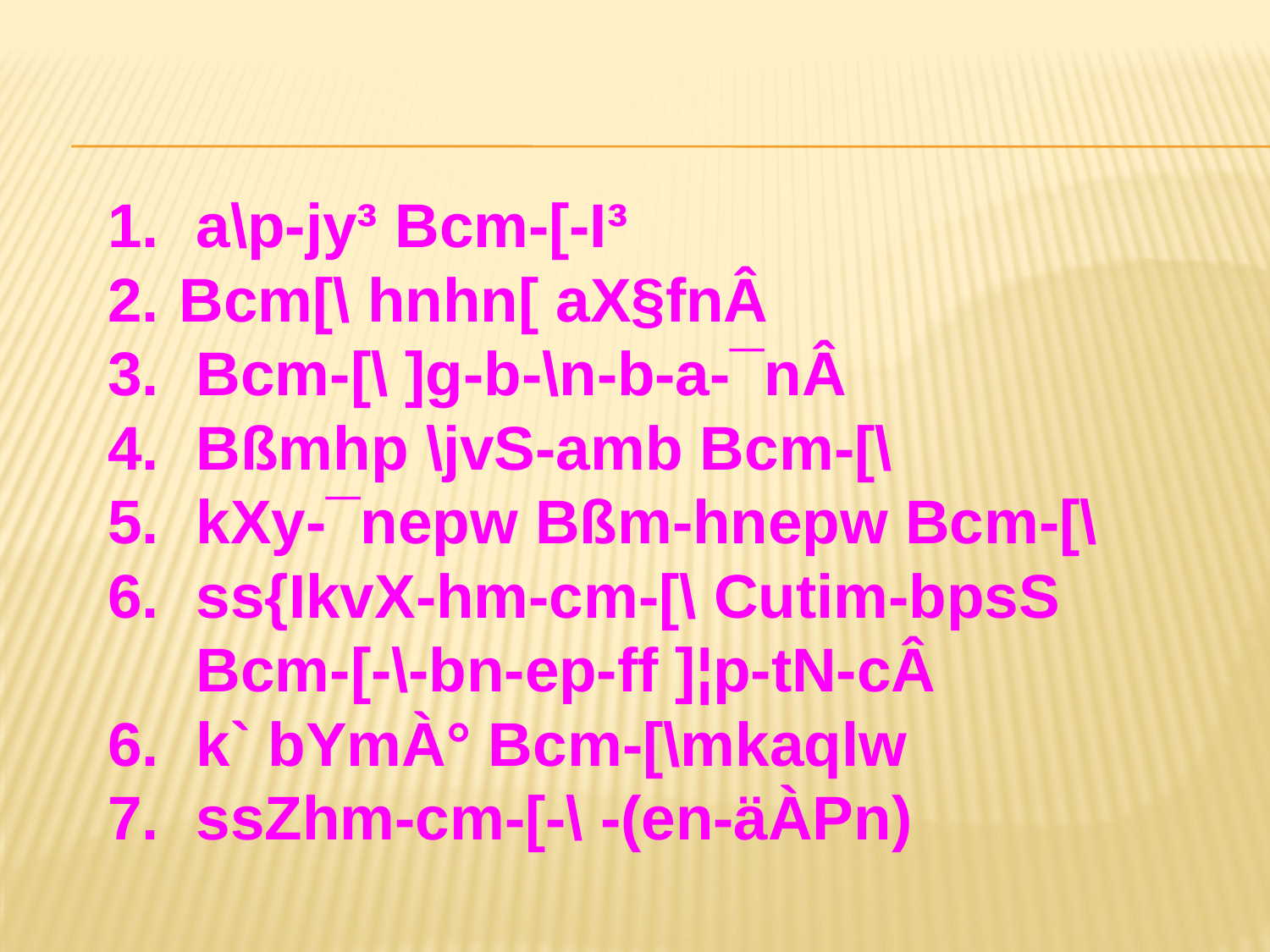

a\p-jy³ Bcm-[-I³
Bcm[\ hnhn[ aX§fnÂ
 Bcm-[\ ]g-b-\n-b-a-¯nÂ
 Bßmhp \jvS-amb Bcm-[\
 kXy-¯nepw Bßm-hnepw Bcm-[\
 ss{IkvX-hm-cm-[\ Cutim-bpsS
	 Bcm-[-\-bn-ep-ff ]¦p-tN-cÂ
 k` bYmÀ° Bcm-[\mkaqlw
 ssZhm-cm-[-\ -(en-äÀPn)